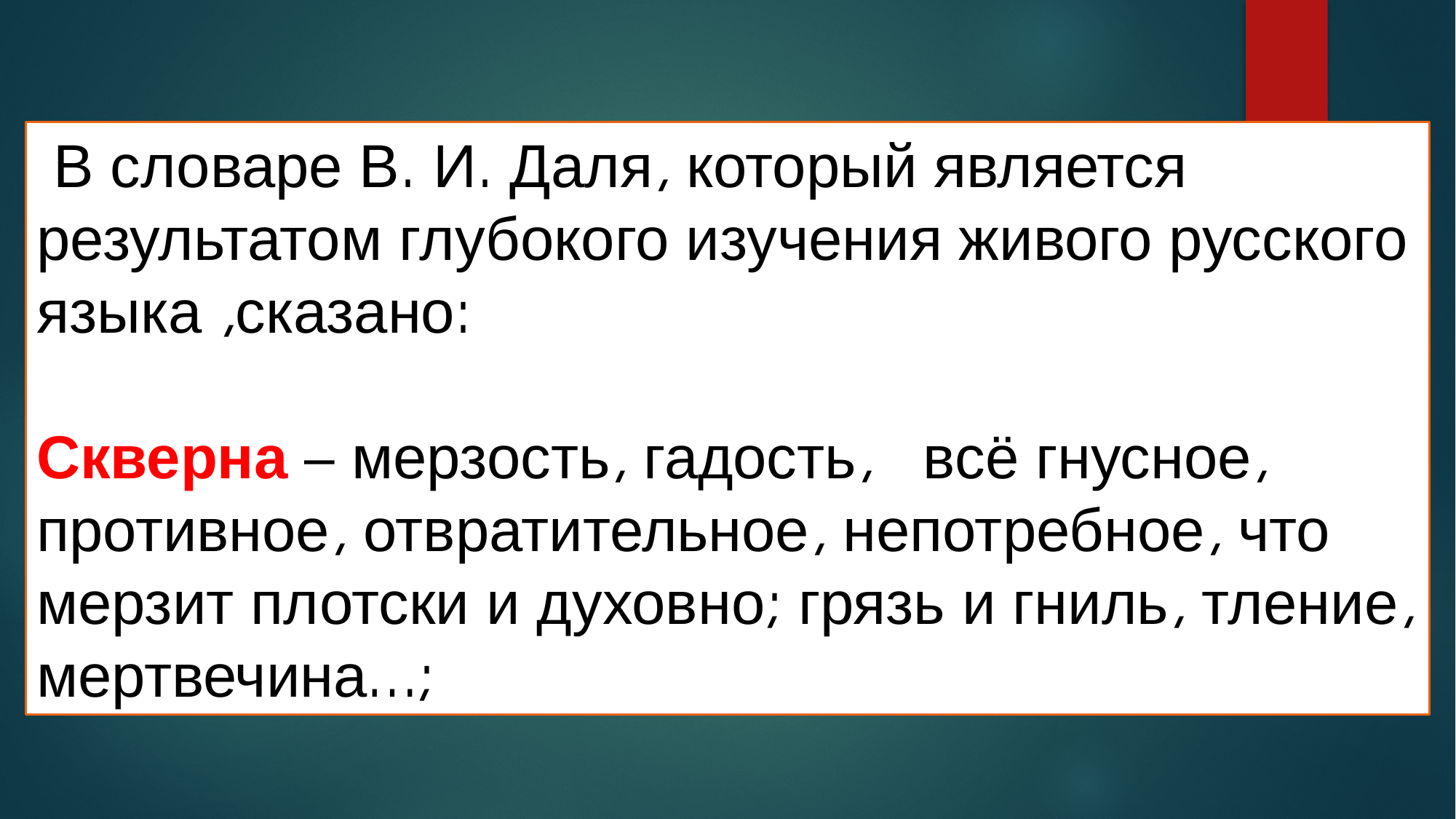

В словаре В. И. Даля, который является результатом глубокого изучения живого русского языка ,сказано:

Скверна – мерзость, гадость,   всё гнусное, противное, отвратительное, непотребное, что мерзит плотски и духовно; грязь и гниль, тление, мертвечина…;